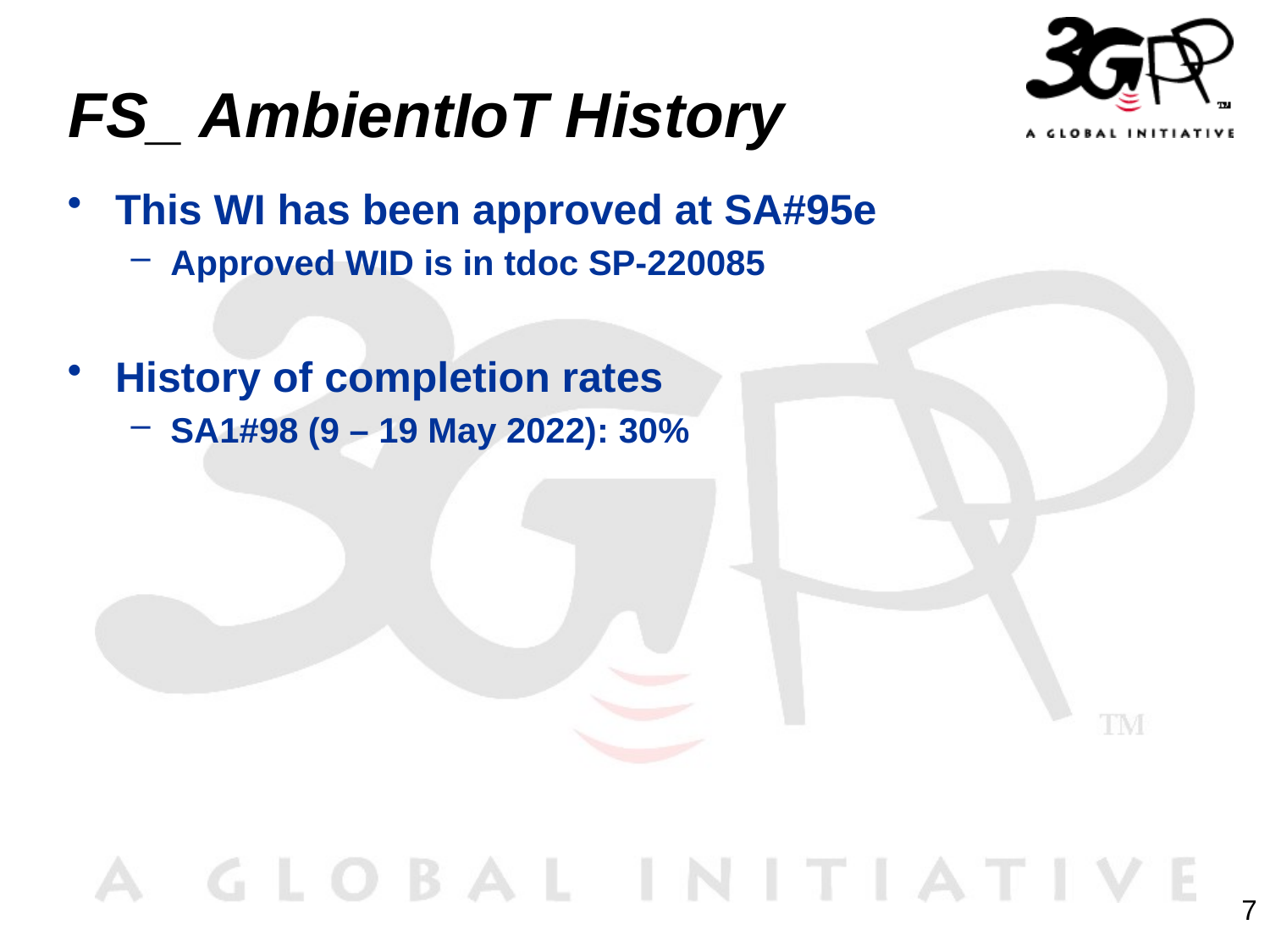

# FS_ AmbientIoT History
This WI has been approved at SA#95e
Approved WID is in tdoc SP-220085

History of completion rates
SA1#98 (9 – 19 May 2022): 30%
7